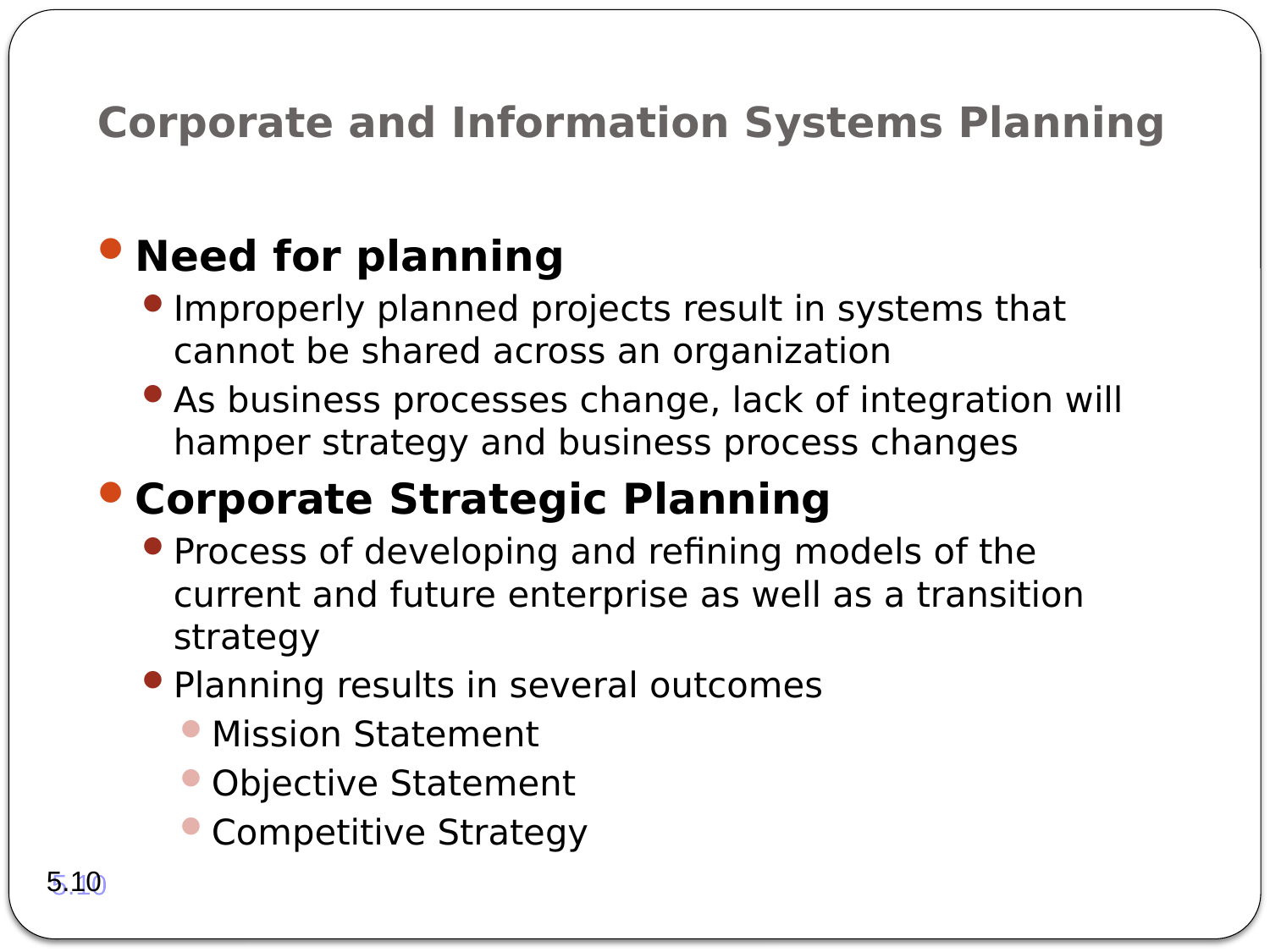

# Corporate and Information Systems Planning
Need for planning
Improperly planned projects result in systems that cannot be shared across an organization
As business processes change, lack of integration will hamper strategy and business process changes
Corporate Strategic Planning
Process of developing and refining models of the current and future enterprise as well as a transition strategy
Planning results in several outcomes
Mission Statement
Objective Statement
Competitive Strategy
5.10